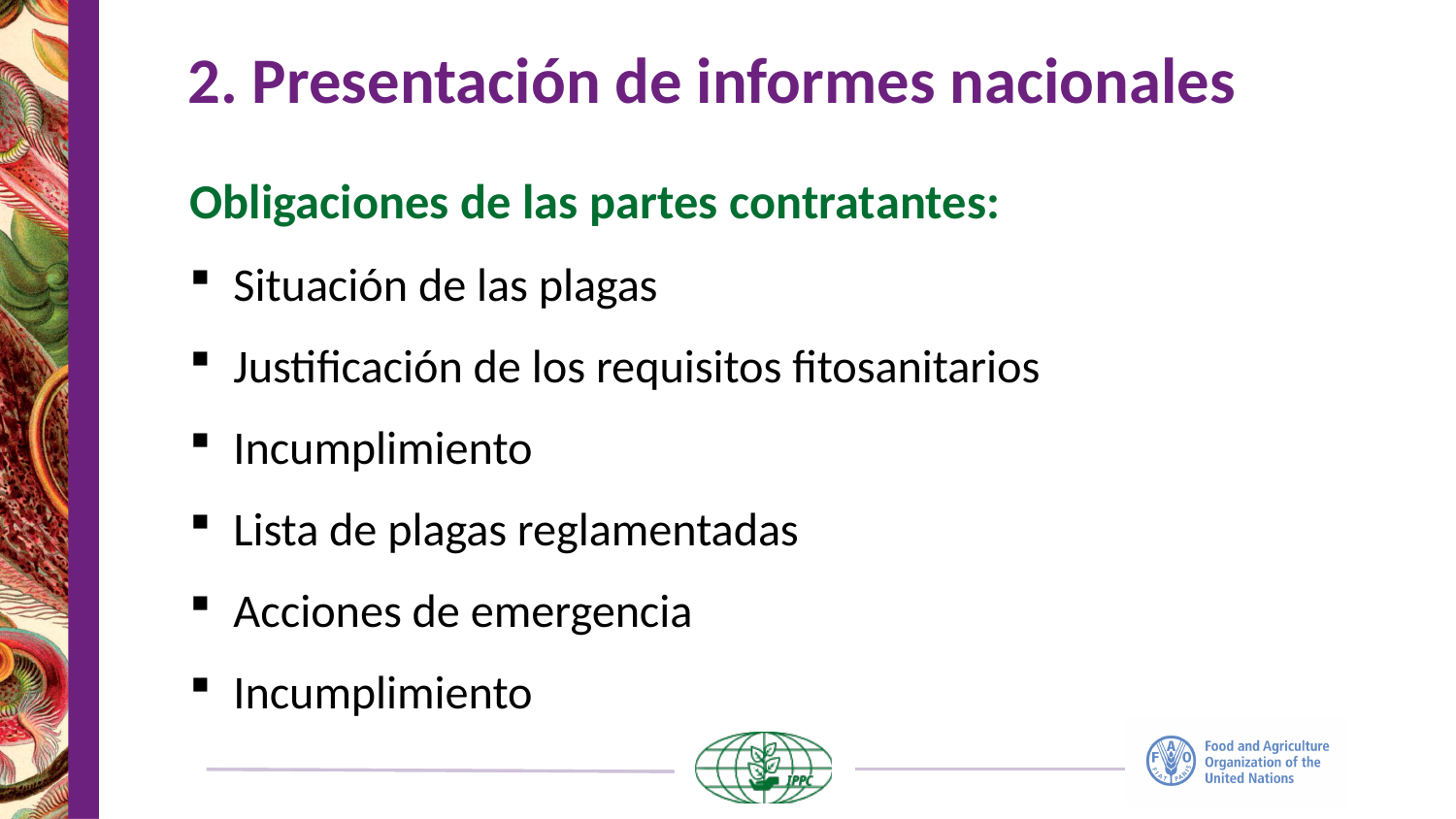

# 2. Presentación de informes nacionales
Obligaciones de las partes contratantes:
Situación de las plagas
Justificación de los requisitos fitosanitarios
Incumplimiento
Lista de plagas reglamentadas
Acciones de emergencia
Incumplimiento